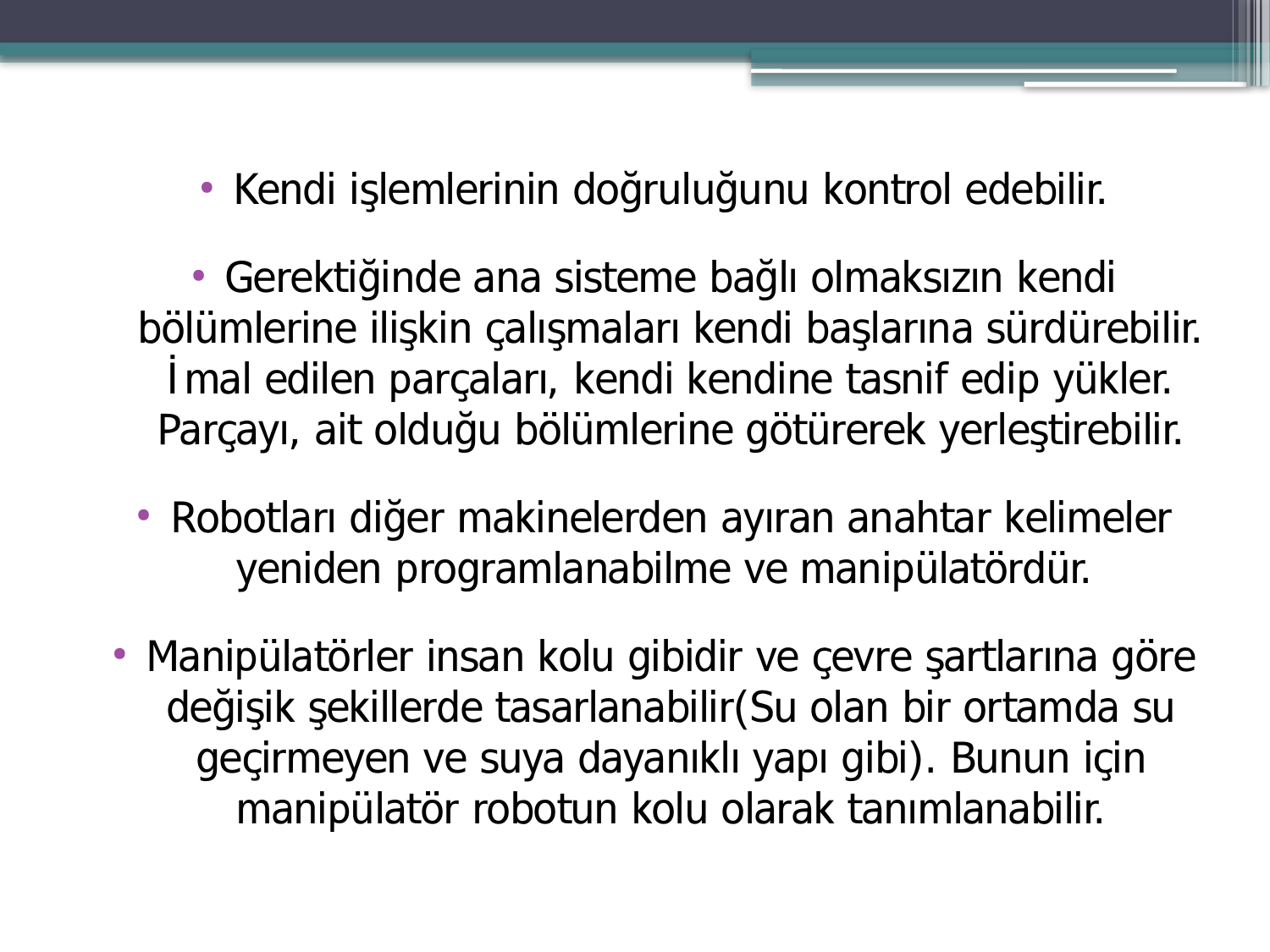

Kendi işlemlerinin doğruluğunu kontrol edebilir.
Gerektiğinde ana sisteme bağlı olmaksızın kendi bölümlerine ilişkin çalışmaları kendi başlarına sürdürebilir. İmal edilen parçaları, kendi kendine tasnif edip yükler. Parçayı, ait olduğu bölümlerine götürerek yerleştirebilir.
Robotları diğer makinelerden ayıran anahtar kelimeler yeniden programlanabilme ve manipülatördür.
Manipülatörler insan kolu gibidir ve çevre şartlarına göre değişik şekillerde tasarlanabilir(Su olan bir ortamda su geçirmeyen ve suya dayanıklı yapı gibi). Bunun için manipülatör robotun kolu olarak tanımlanabilir.